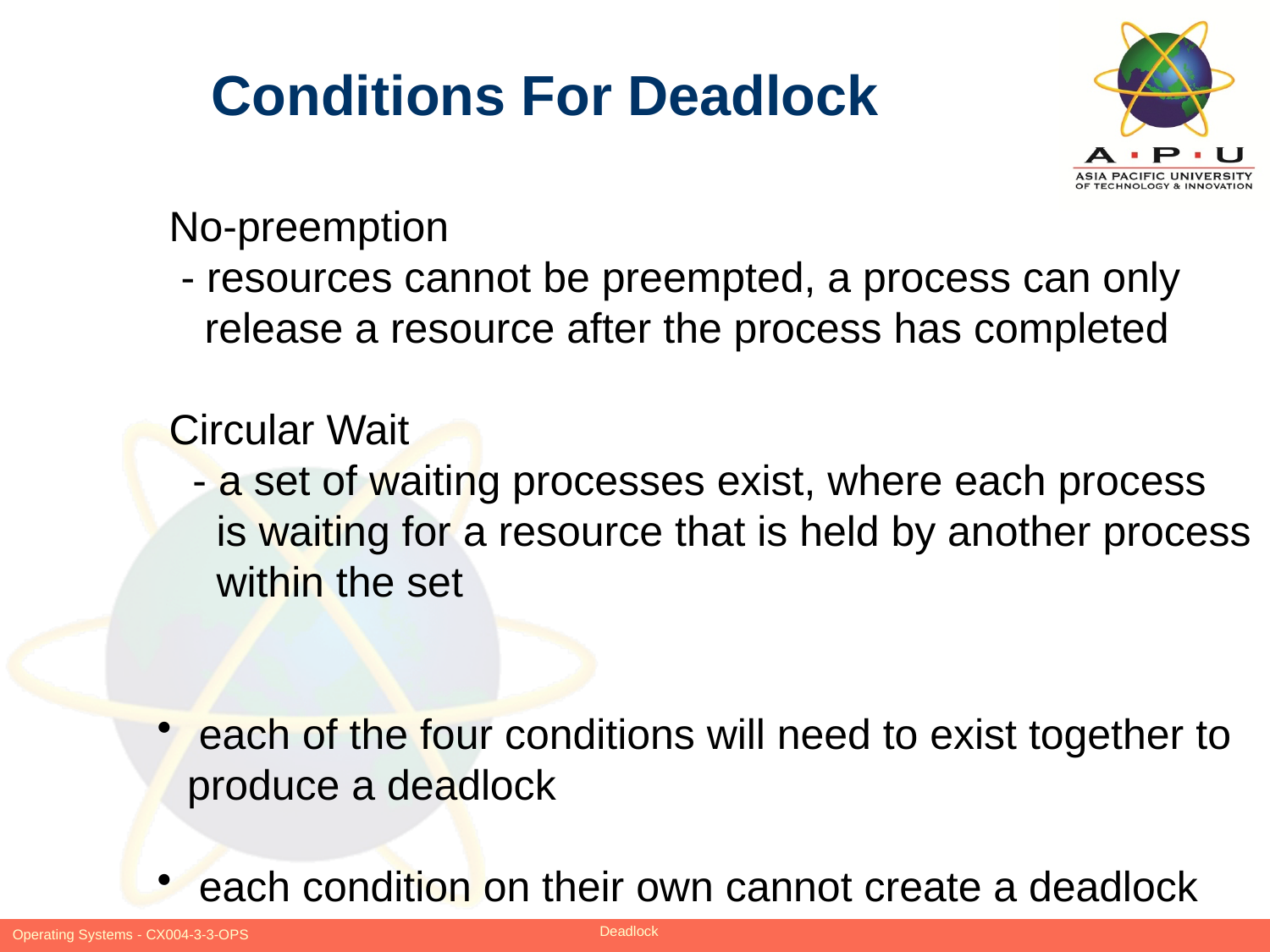

Conditions For Deadlock
 No-preemption
  - resources cannot be preempted, a process can only
    release a resource after the process has completed

 Circular Wait
   - a set of waiting processes exist, where each process
     is waiting for a resource that is held by another process
     within the set

 each of the four conditions will need to exist together to produce a deadlock

 each condition on their own cannot create a deadlock

Slide 9 of 18